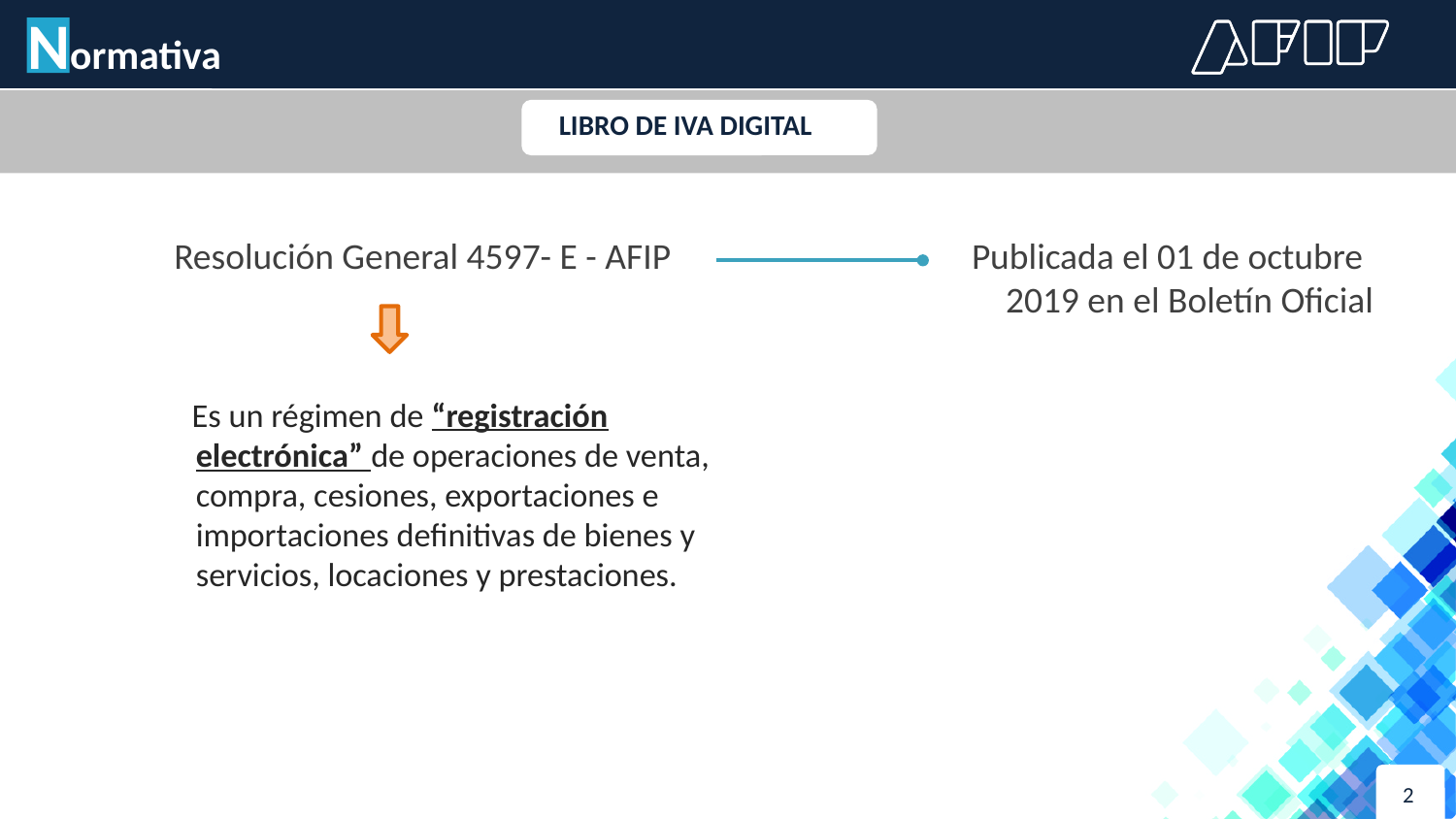

Normativa

LIBRO DE IVA DIGITAL
  Resolución General 4597- E - AFIP
Publicada el 01 de octubre 2019 en el Boletín Oficial

Es un régimen de “registración electrónica” de operaciones de venta, compra, cesiones, exportaciones e importaciones definitivas de bienes y servicios, locaciones y prestaciones.